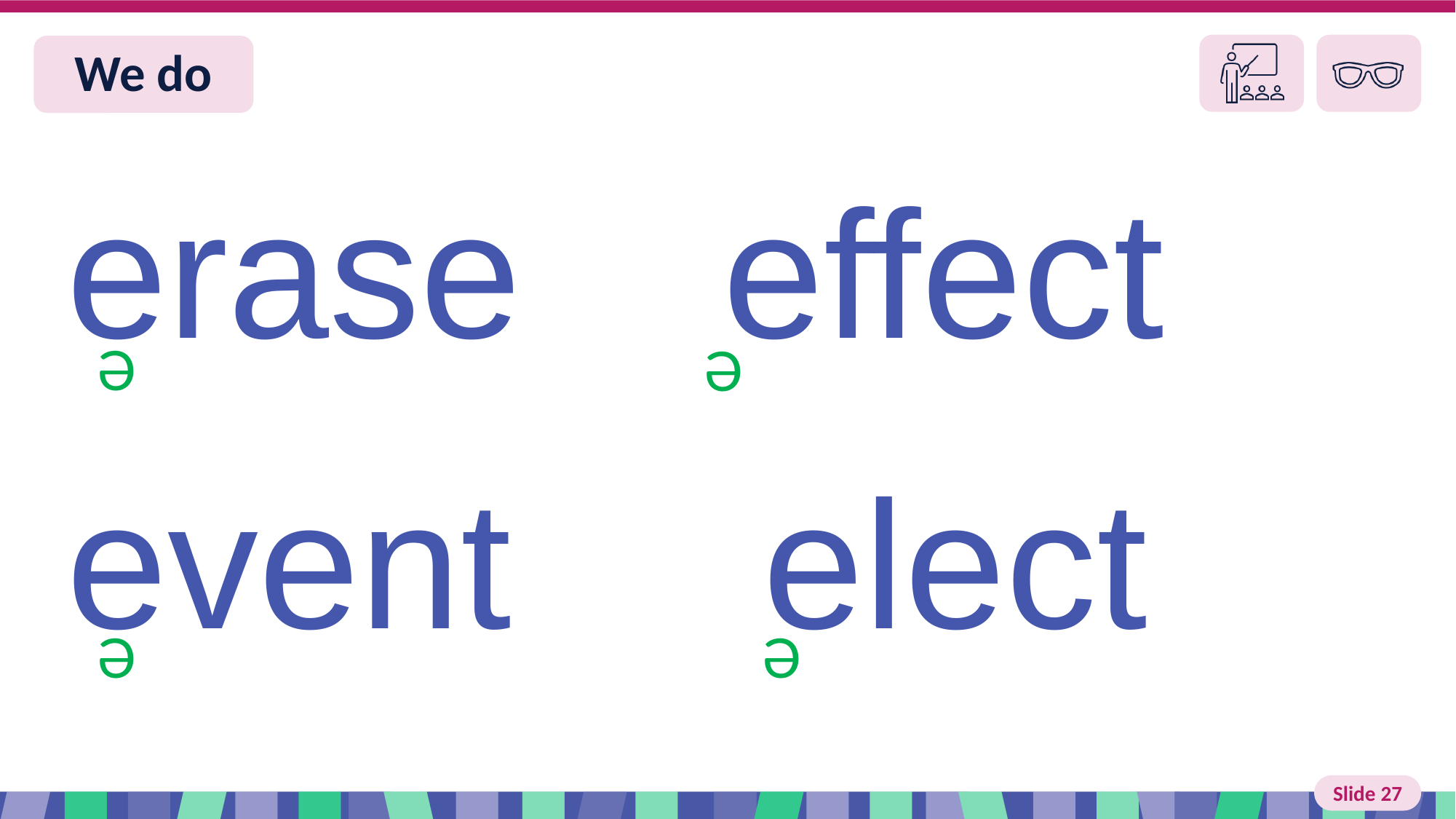

Slide 27 We do
erase    effect
event     elect
Ə
Ə
Ə
Ə